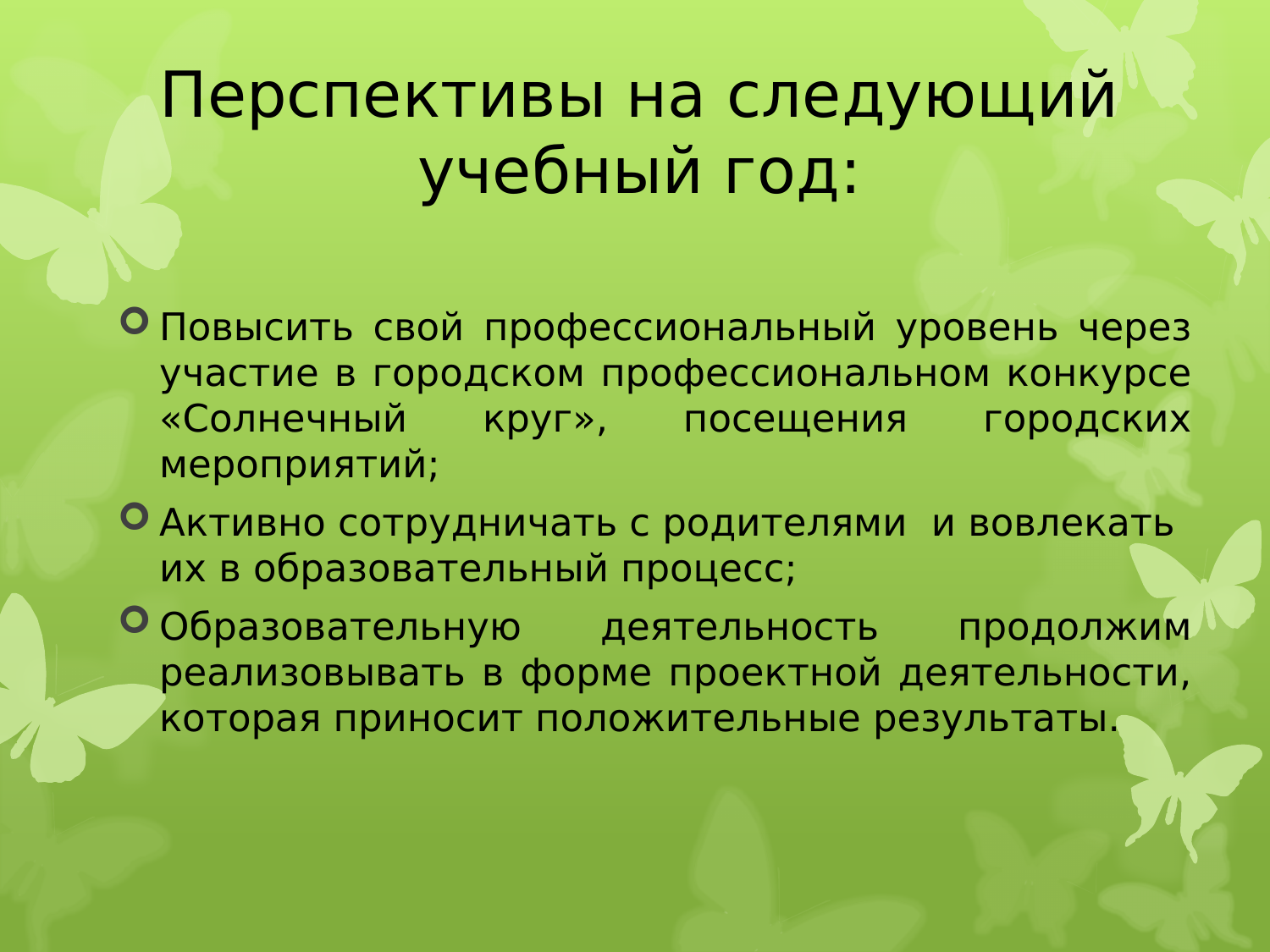

# Перспективы на следующий учебный год:
Повысить свой профессиональный уровень через участие в городском профессиональном конкурсе «Солнечный круг», посещения городских мероприятий;
Активно сотрудничать с родителями  и вовлекать их в образовательный процесс;
Образовательную деятельность продолжим реализовывать в форме проектной деятельности, которая приносит положительные результаты.